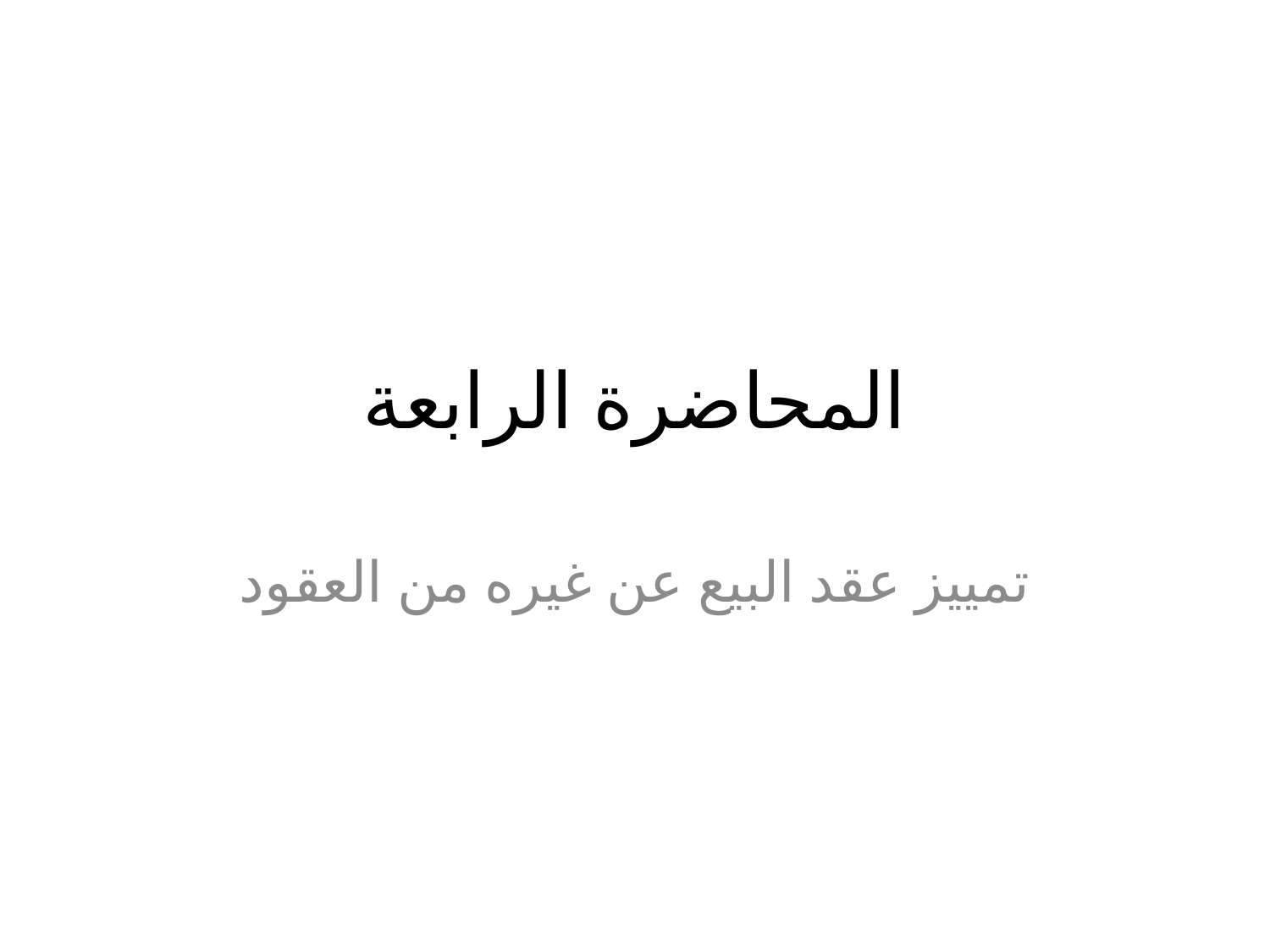

# المحاضرة الرابعة
تمييز عقد البيع عن غيره من العقود